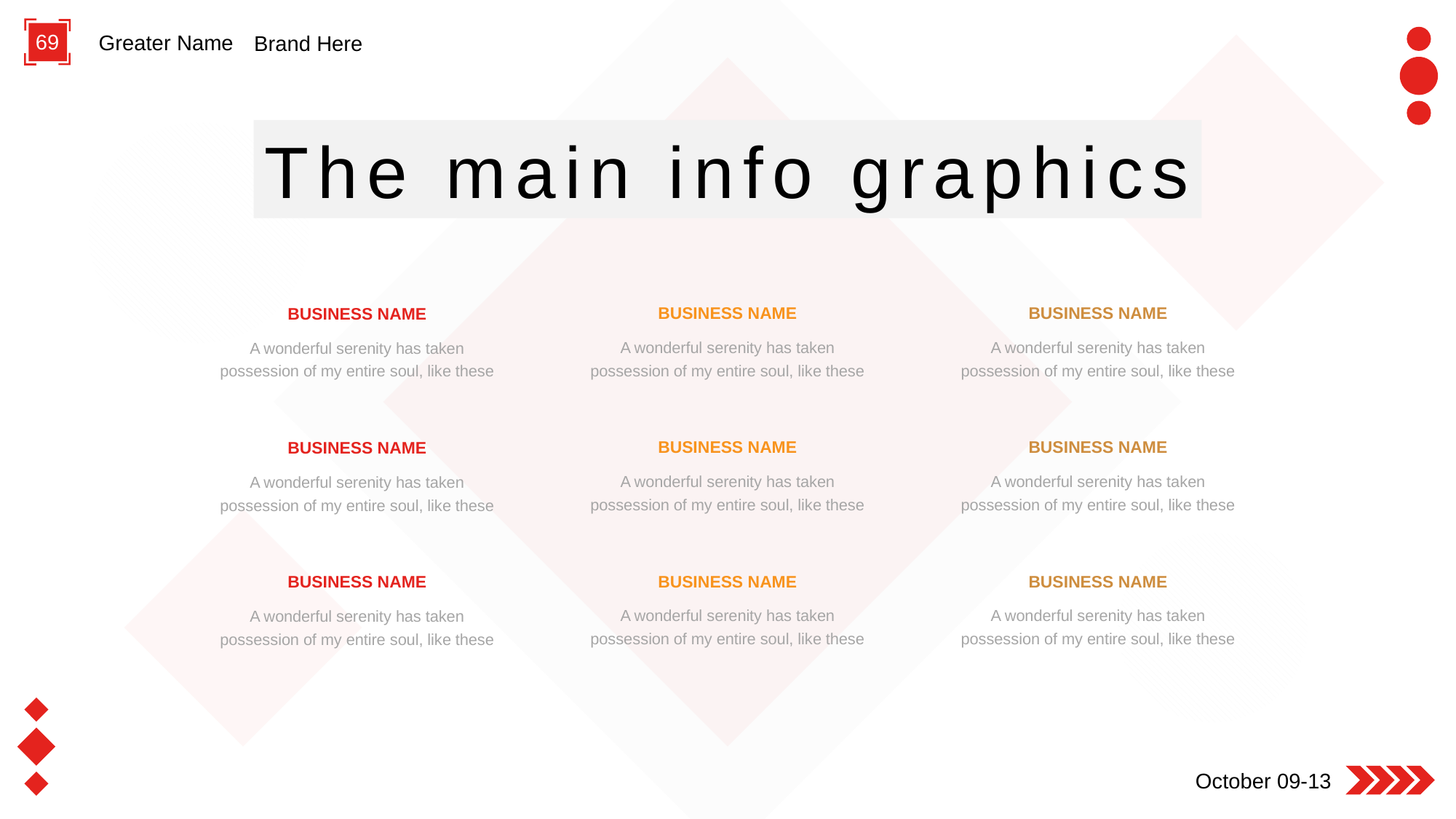

69
Greater Name
Brand Here

The main info graphics
BUSINESS NAME
BUSINESS NAME
BUSINESS NAME
A wonderful serenity has taken possession of my entire soul, like these
A wonderful serenity has taken possession of my entire soul, like these
A wonderful serenity has taken possession of my entire soul, like these
BUSINESS NAME
BUSINESS NAME
BUSINESS NAME
A wonderful serenity has taken possession of my entire soul, like these
A wonderful serenity has taken possession of my entire soul, like these
A wonderful serenity has taken possession of my entire soul, like these
BUSINESS NAME
BUSINESS NAME
BUSINESS NAME
A wonderful serenity has taken possession of my entire soul, like these
A wonderful serenity has taken possession of my entire soul, like these
A wonderful serenity has taken possession of my entire soul, like these

October 09-13